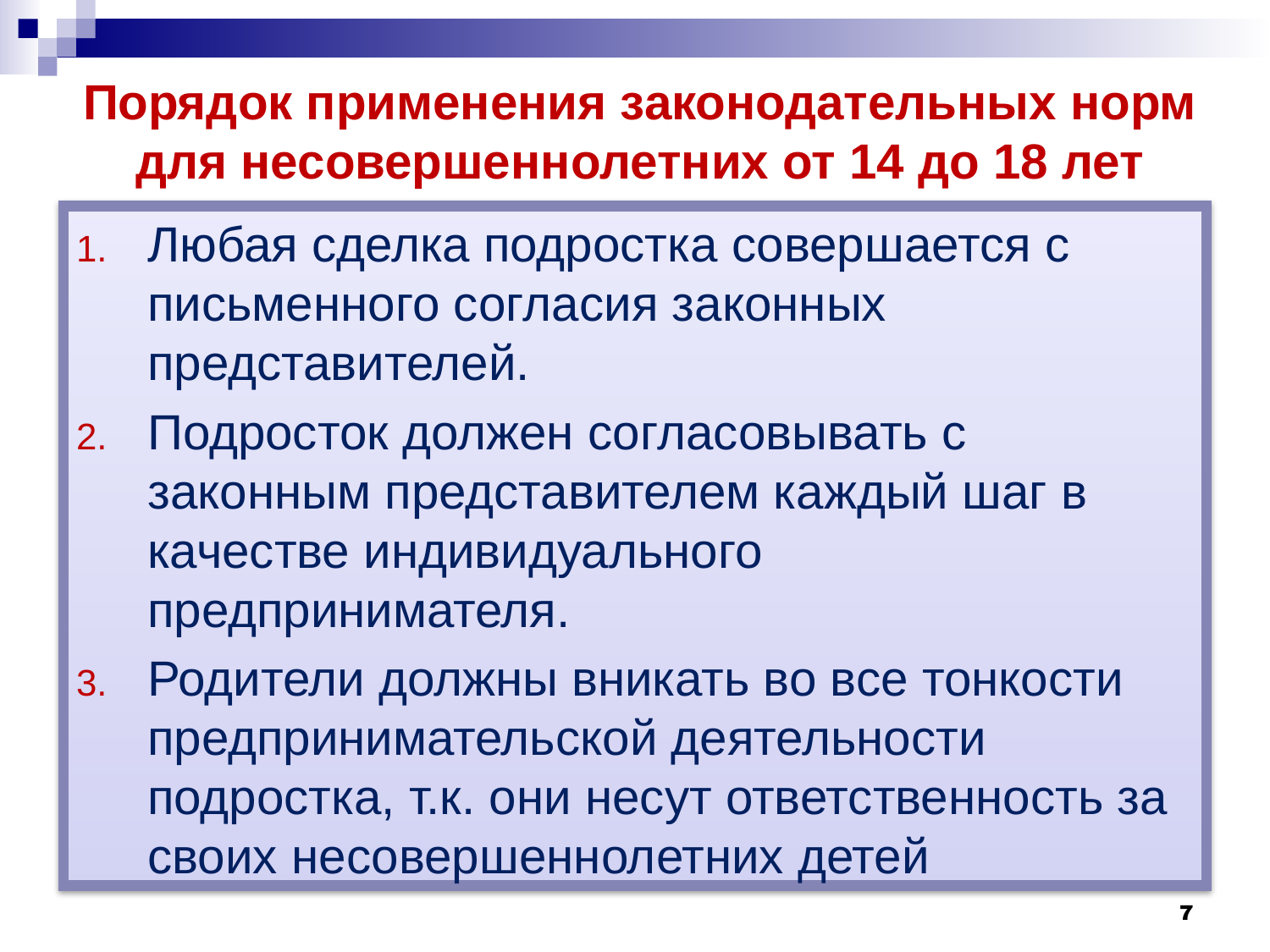

# Порядок применения законодательных норм для несовершеннолетних от 14 до 18 лет
Любая сделка подростка совершается с письменного согласия законных представителей.
Подросток должен согласовывать с законным представителем каждый шаг в качестве индивидуального предпринимателя.
Родители должны вникать во все тонкости предпринимательской деятельности подростка, т.к. они несут ответственность за своих несовершеннолетних детей
7